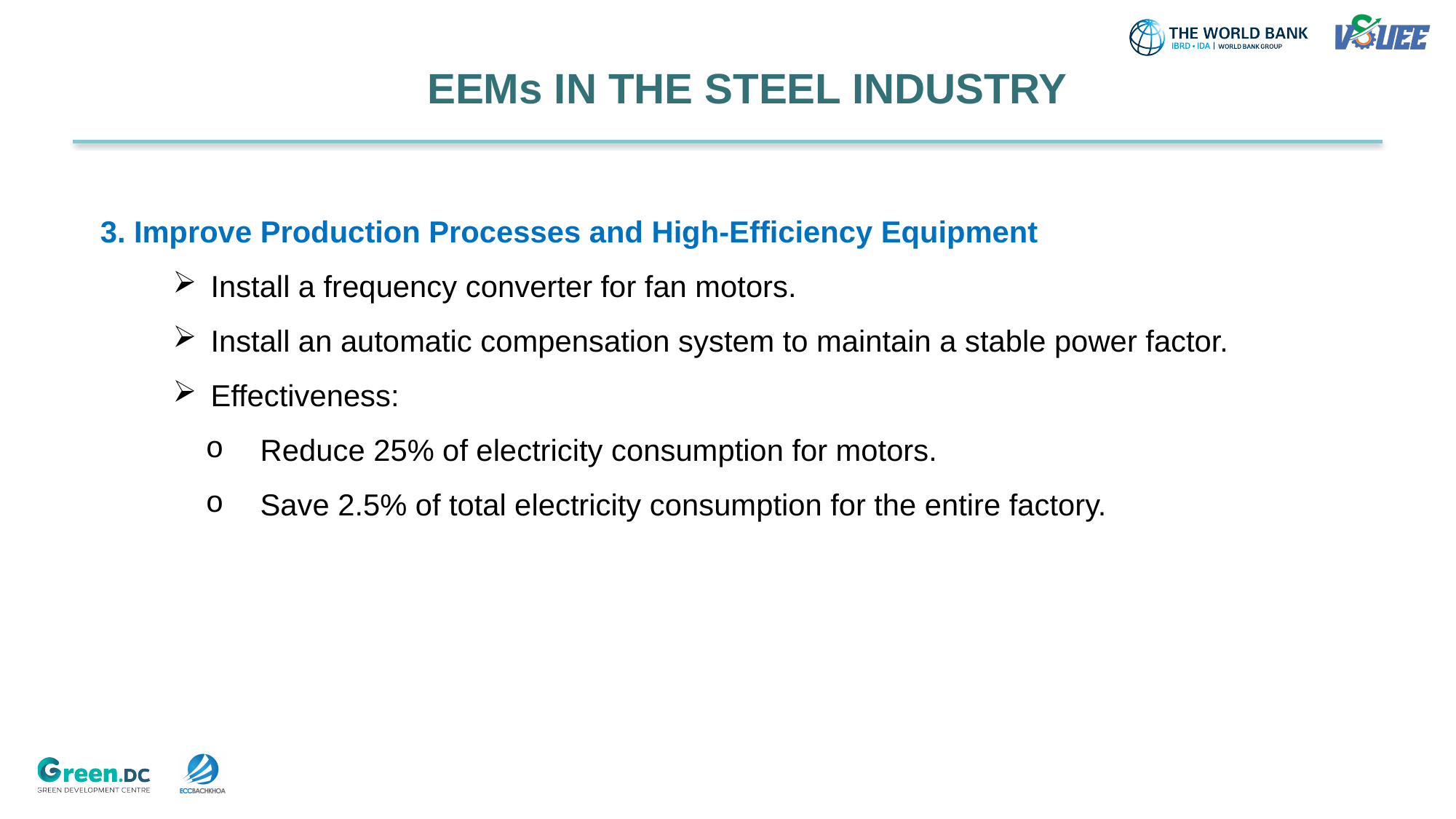

# EEMs IN THE STEEL INDUSTRY
3. Improve Production Processes and High-Efficiency Equipment
Install a frequency converter for fan motors.
Install an automatic compensation system to maintain a stable power factor.
Effectiveness:
Reduce 25% of electricity consumption for motors.
Save 2.5% of total electricity consumption for the entire factory.